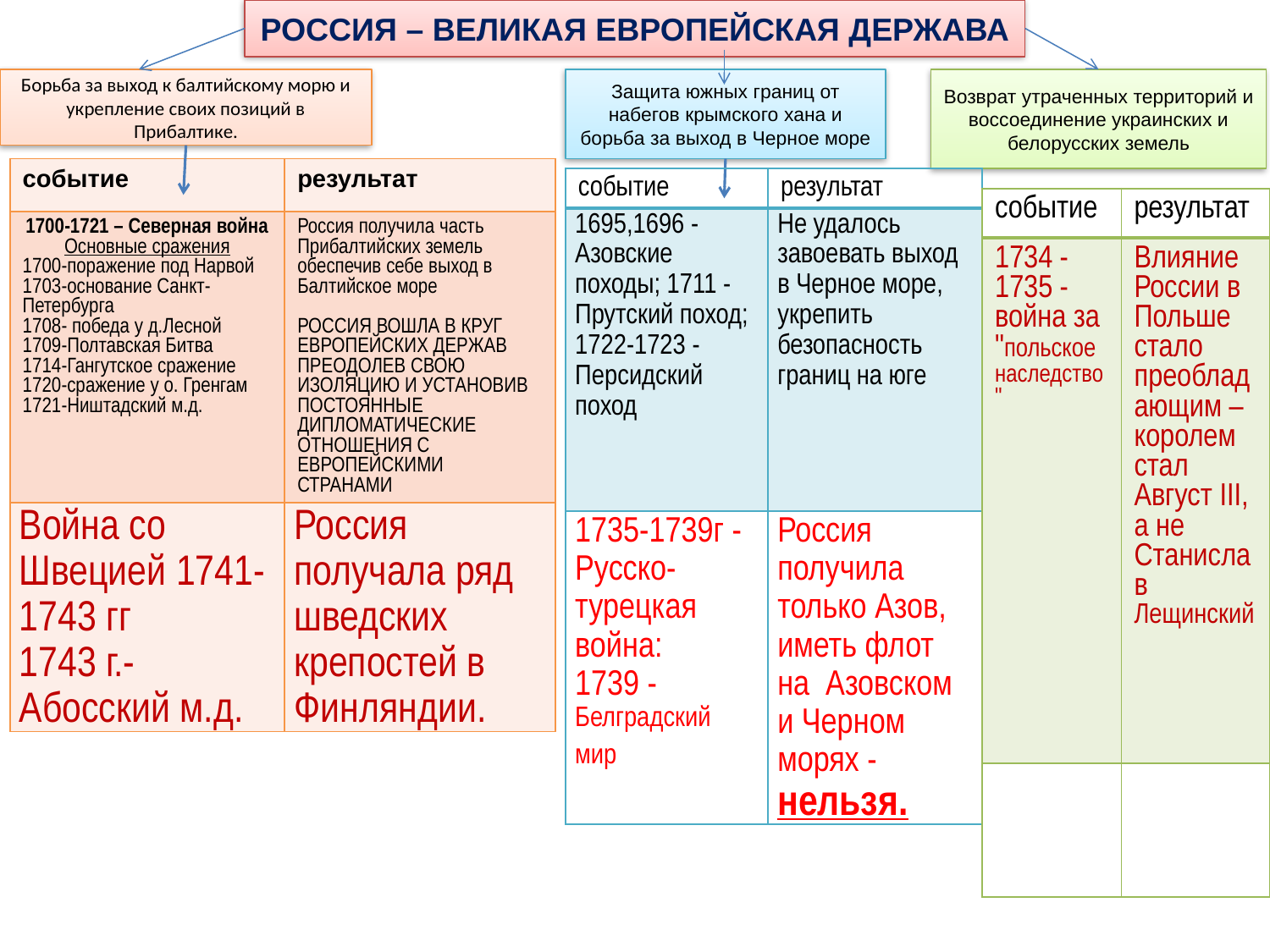

Россия – великая европейская держава
Борьба за выход к балтийскому морю и укрепление своих позиций в Прибалтике.
Защита южных границ от набегов крымского хана и борьба за выход в Черное море
Возврат утраченных территорий и воссоединение украинских и белорусских земель
| событие | результат |
| --- | --- |
| 1700-1721 – Северная война Основные сражения 1700-поражение под Нарвой 1703-основание Санкт-Петербурга 1708- победа у д.Лесной 1709-Полтавская Битва 1714-Гангутское сражение 1720-сражение у о. Гренгам 1721-Ништадский м.д. | Россия получила часть Прибалтийских земель обеспечив себе выход в Балтийское море РОССИЯ ВОШЛА В КРУГ ЕВРОПЕЙСКИХ ДЕРЖАВ ПРЕОДОЛЕВ СВОЮ ИЗОЛЯЦИЮ И УСТАНОВИВ ПОСТОЯННЫЕ ДИПЛОМАТИЧЕСКИЕ ОТНОШЕНИЯ С ЕВРОПЕЙСКИМИ СТРАНАМИ |
| Война со Швецией 1741-1743 гг 1743 г.- Абосский м.д. | Россия получала ряд шведских крепостей в Финляндии. |
| событие | результат |
| --- | --- |
| 1695,1696 -Азовские походы; 1711 - Прутский поход; 1722-1723 - Персидский поход | Не удалось завоевать выход в Черное море, укрепить безопасность границ на юге |
| 1735-1739г -Русско-турецкая война: 1739 -Белградский мир | Россия получила только Азов, иметь флот на Азовском и Черном морях - нельзя. |
| событие | результат |
| --- | --- |
| 1734 - 1735 - война за "польское наследство" | Влияние России в Польше стало преобладающим – королем стал Август III, а не Станислав Лещинский |
|  |  |